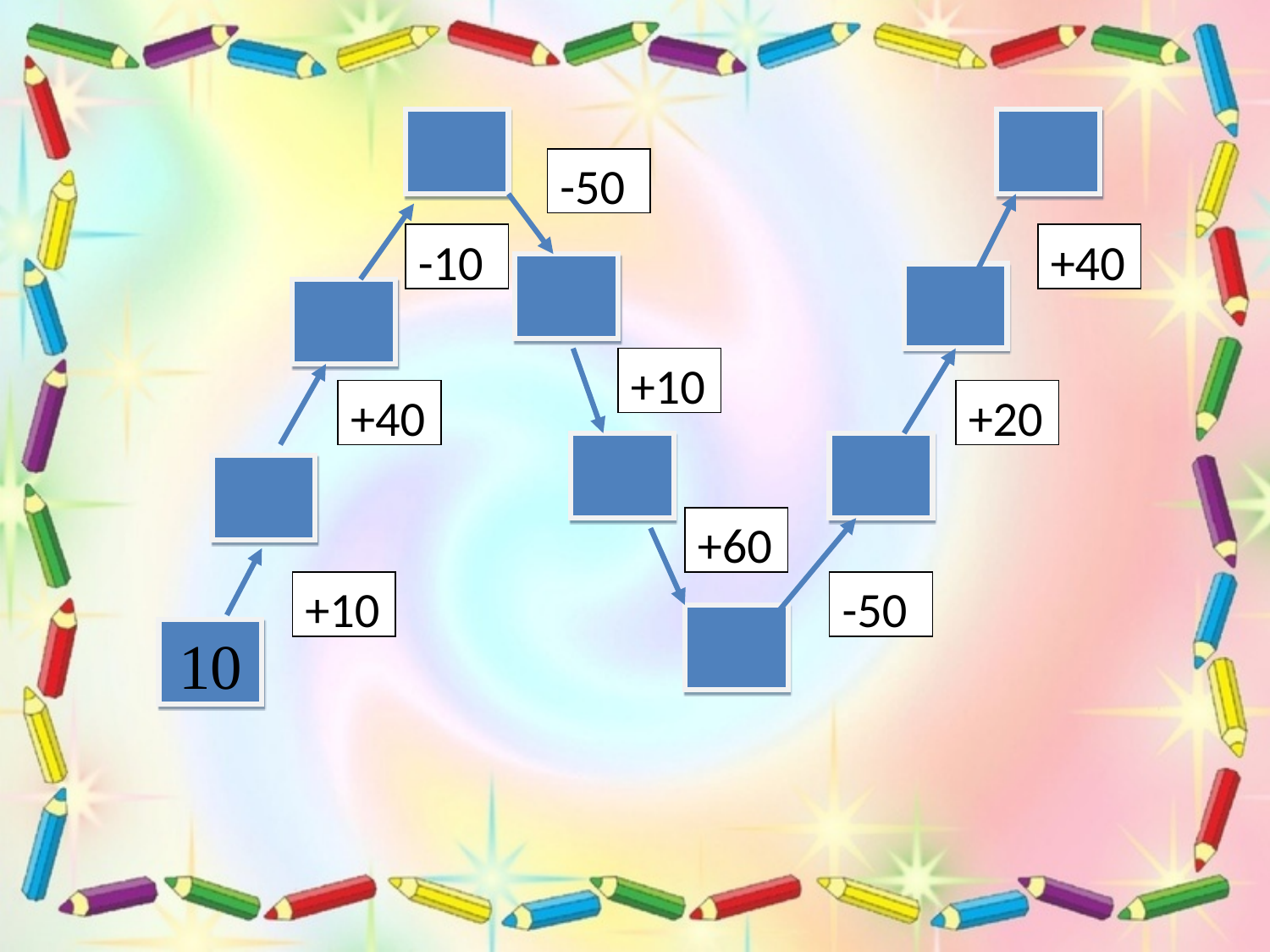

-50
-10
+40

+10
+40
+20

+60
+10
-50

10